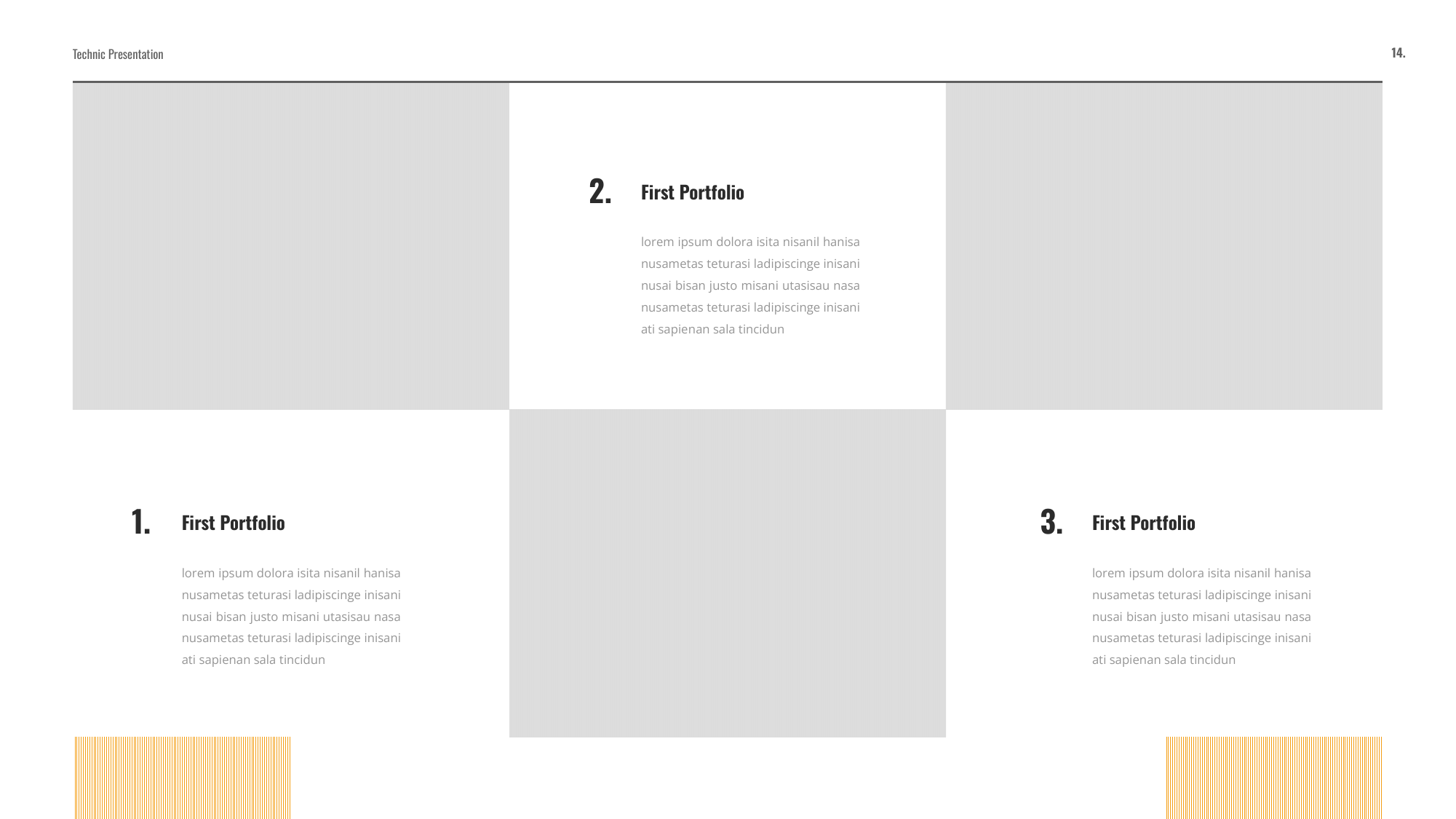

14.
Technic Presentation
2.
First Portfolio
lorem ipsum dolora isita nisanil hanisa nusametas teturasi ladipiscinge inisani nusai bisan justo misani utasisau nasa nusametas teturasi ladipiscinge inisani ati sapienan sala tincidun
1.
First Portfolio
lorem ipsum dolora isita nisanil hanisa nusametas teturasi ladipiscinge inisani nusai bisan justo misani utasisau nasa nusametas teturasi ladipiscinge inisani ati sapienan sala tincidun
3.
First Portfolio
lorem ipsum dolora isita nisanil hanisa nusametas teturasi ladipiscinge inisani nusai bisan justo misani utasisau nasa nusametas teturasi ladipiscinge inisani ati sapienan sala tincidun